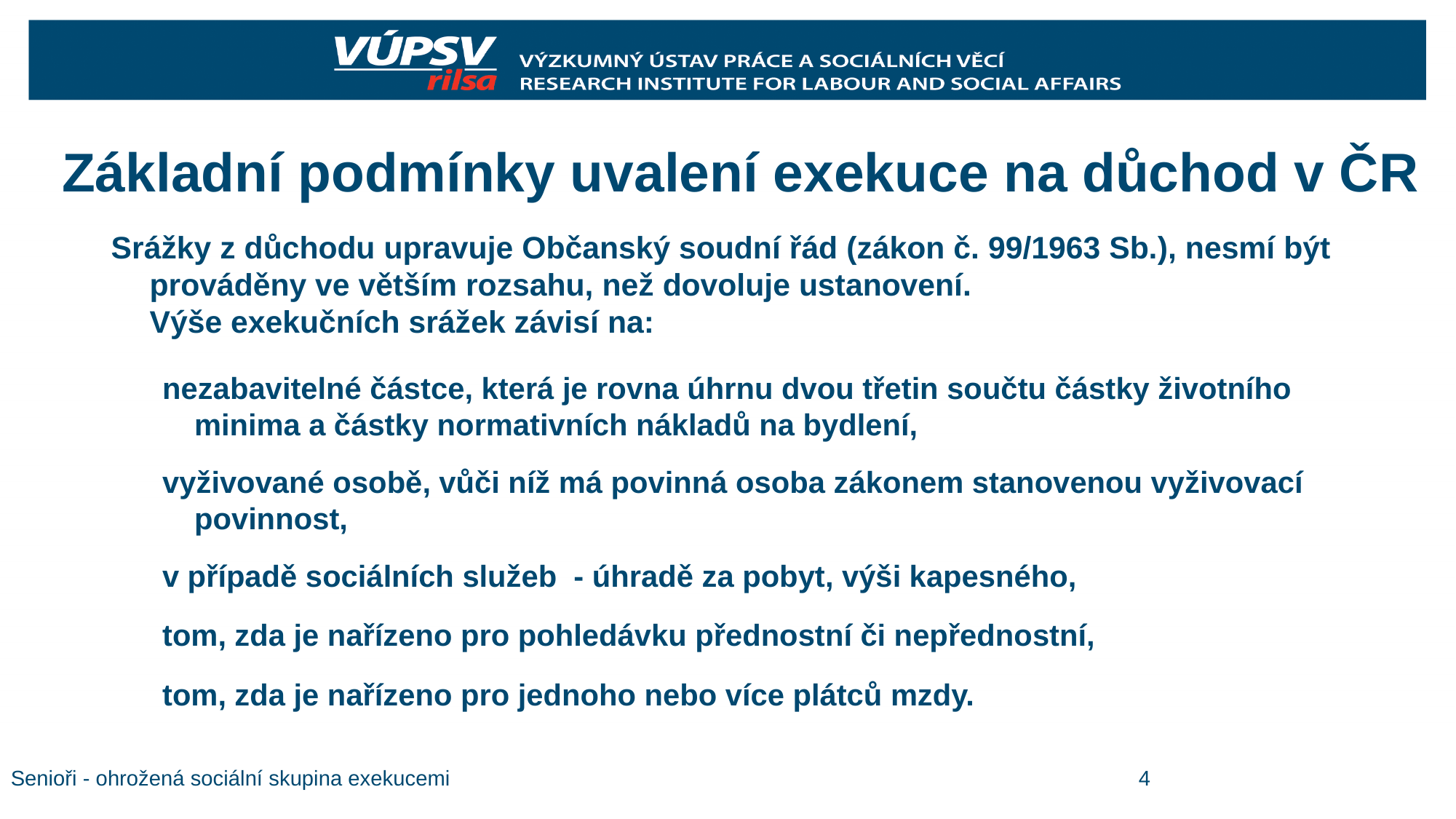

# Základní podmínky uvalení exekuce na důchod v ČR
Srážky z důchodu upravuje Občanský soudní řád (zákon č. 99/1963 Sb.), nesmí být prováděny ve větším rozsahu, než dovoluje ustanovení.
Výše exekučních srážek závisí na:

nezabavitelné částce, která je rovna úhrnu dvou třetin součtu částky životního minima a částky normativních nákladů na bydlení,

vyživované osobě, vůči níž má povinná osoba zákonem stanovenou vyživovací povinnost,

v případě sociálních služeb  - úhradě za pobyt, výši kapesného,

tom, zda je nařízeno pro pohledávku přednostní či nepřednostní,

tom, zda je nařízeno pro jednoho nebo více plátců mzdy.
Senioři - ohrožená sociální skupina exekucemi
4